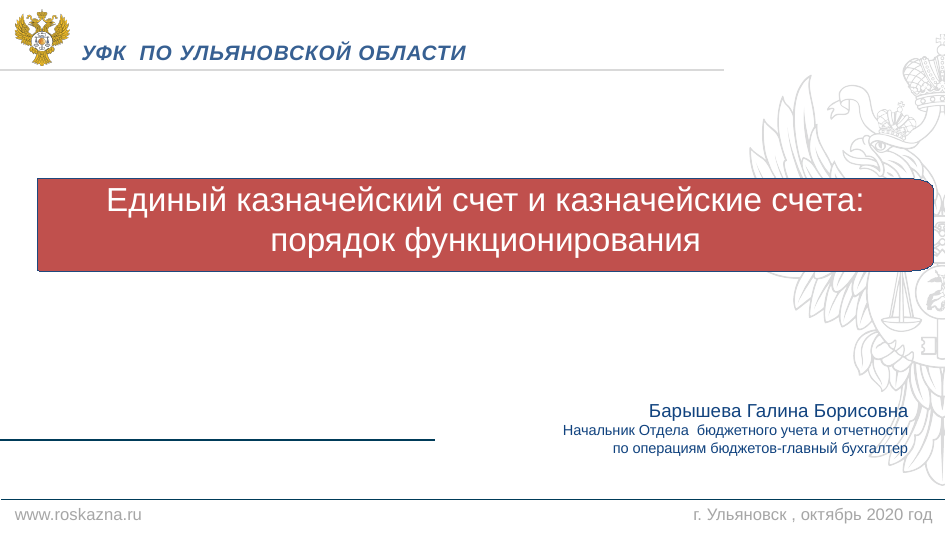

Уфк  по ульяновской области

Единый казначейский счет и казначейские счета:
порядок функционирования
Барышева Галина Борисовна
Начальник Отдела  бюджетного учета и отчетности по операциям бюджетов-главный бухгалтер

www.roskazna.ru
 г. Ульяновск , октябрь 2020 год